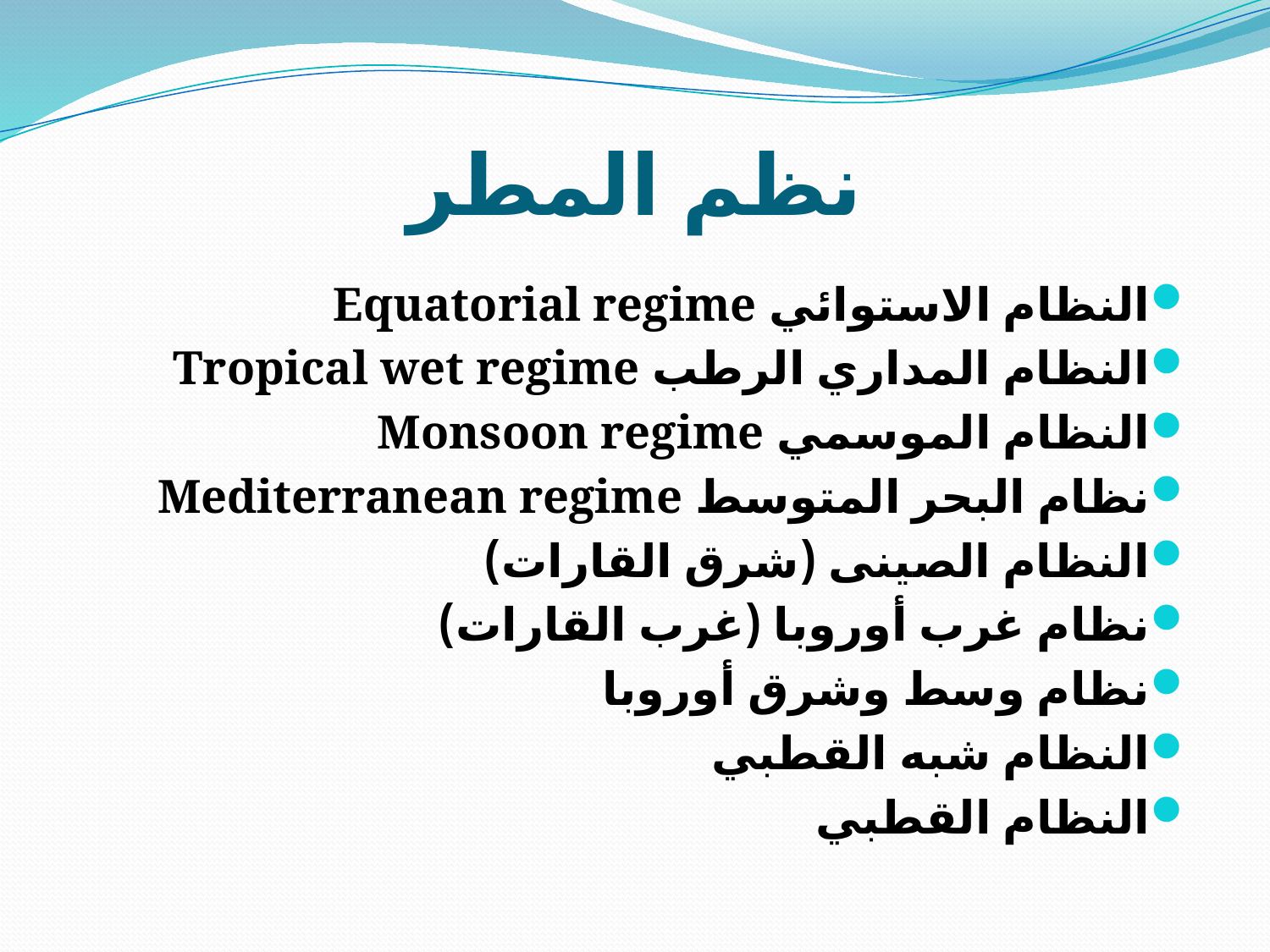

# نظم المطر
النظام الاستوائي Equatorial regime
النظام المداري الرطب Tropical wet regime
النظام الموسمي Monsoon regime
نظام البحر المتوسط Mediterranean regime
النظام الصينى (شرق القارات)
نظام غرب أوروبا (غرب القارات)
نظام وسط وشرق أوروبا
النظام شبه القطبي
النظام القطبي